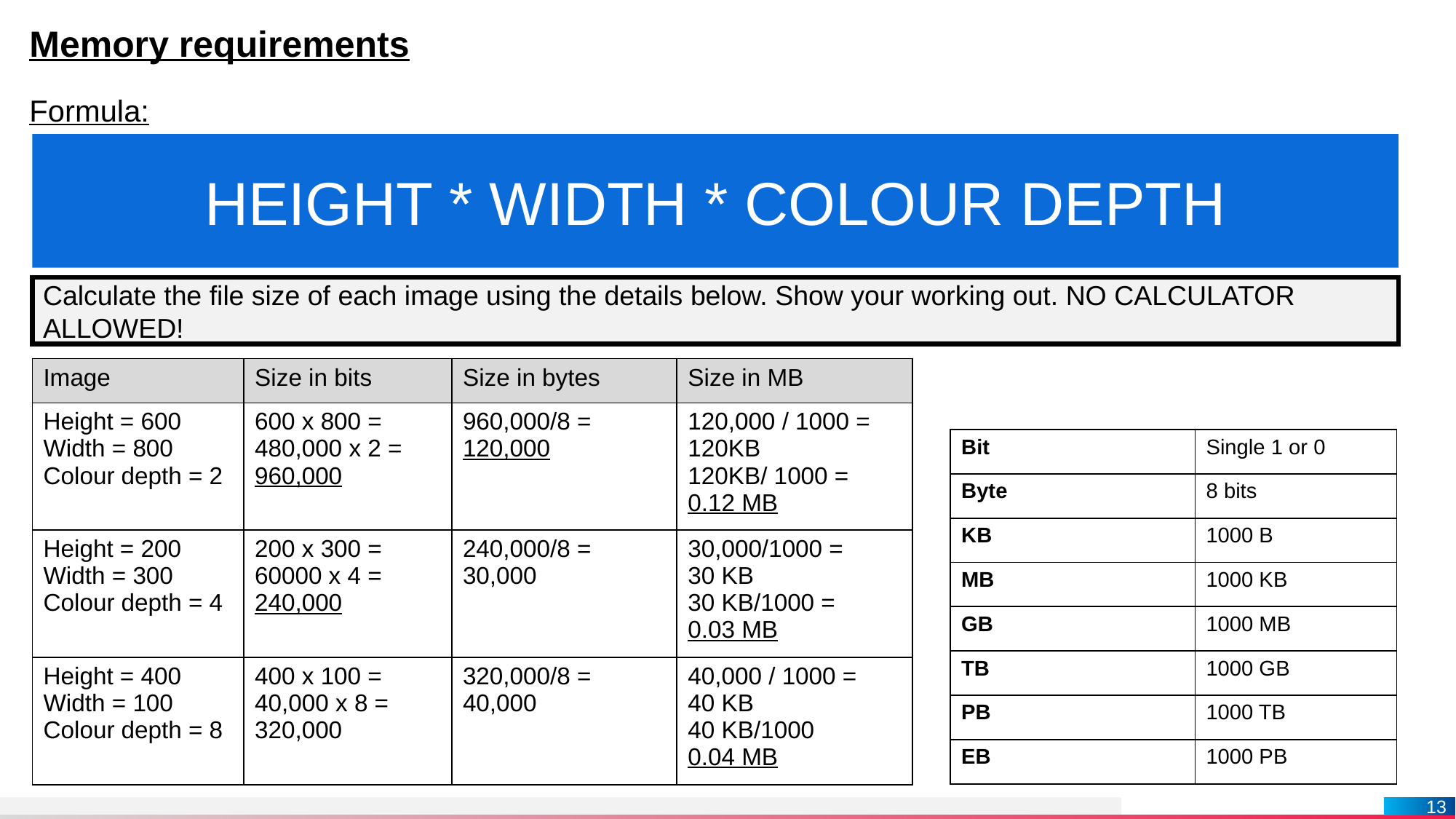

Memory requirements
Formula:
HEIGHT * WIDTH * COLOUR DEPTH
Calculate the file size of each image using the details below. Show your working out. NO CALCULATOR ALLOWED!
| Image | Size in bits | Size in bytes | Size in MB |
| --- | --- | --- | --- |
| Height = 600 Width = 800 Colour depth = 2 | 600 x 800 = 480,000 x 2 = 960,000 | 960,000/8 = 120,000 | 120,000 / 1000 = 120KB 120KB/ 1000 = 0.12 MB |
| Height = 200 Width = 300 Colour depth = 4 | 200 x 300 = 60000 x 4 = 240,000 | 240,000/8 = 30,000 | 30,000/1000 = 30 KB 30 KB/1000 = 0.03 MB |
| Height = 400 Width = 100 Colour depth = 8 | 400 x 100 = 40,000 x 8 = 320,000 | 320,000/8 = 40,000 | 40,000 / 1000 = 40 KB 40 KB/1000 0.04 MB |
| Bit | Single 1 or 0 |
| --- | --- |
| Byte | 8 bits |
| KB | 1000 B |
| MB | 1000 KB |
| GB | 1000 MB |
| TB | 1000 GB |
| PB | 1000 TB |
| EB | 1000 PB |
13